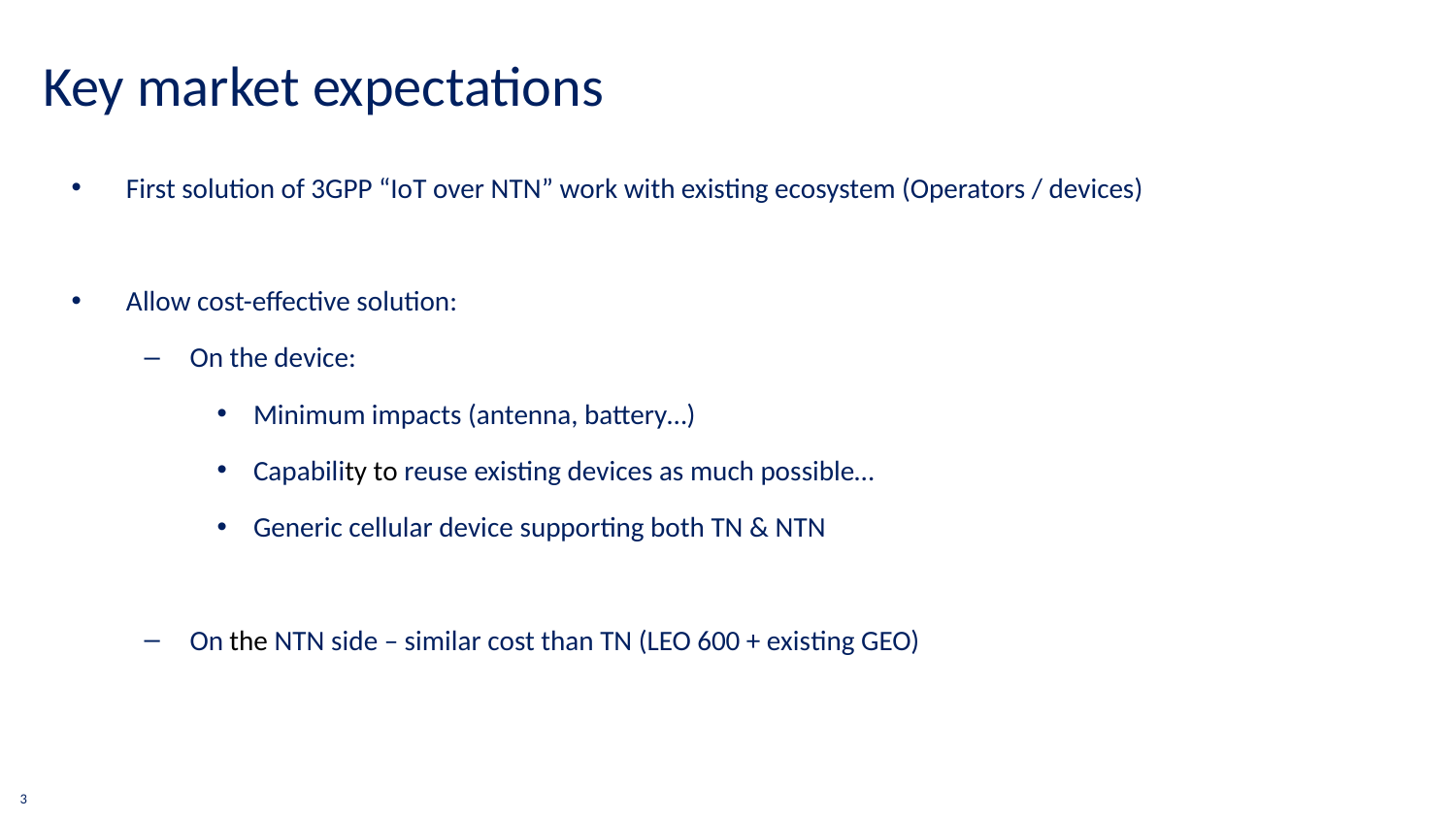

Key market expectations
First solution of 3GPP “IoT over NTN” work with existing ecosystem (Operators / devices)

Allow cost-effective solution:
On the device:
Minimum impacts (antenna, battery…)
Capability to reuse existing devices as much possible…
Generic cellular device supporting both TN & NTN

On the NTN side – similar cost than TN (LEO 600 + existing GEO)